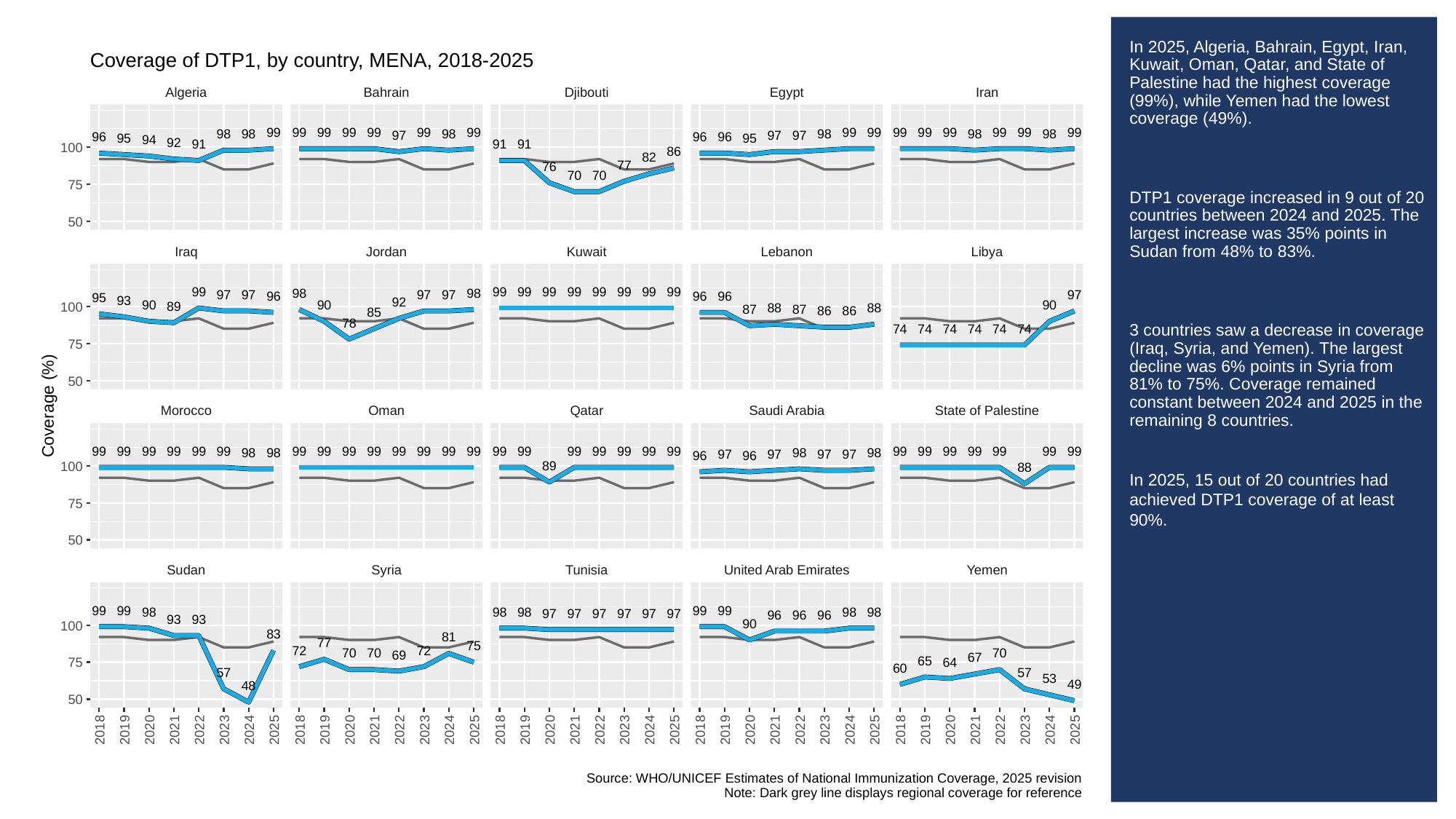

# In 2025, Algeria, Bahrain, Egypt, Iran, Kuwait, Oman, Qatar, and State of Palestine had the highest coverage (99%), while Yemen had the lowest coverage (49%).

DTP1 coverage increased in 9 out of 20 countries between 2024 and 2025. The largest increase was 35% points in Sudan from 48% to 83%.

3 countries saw a decrease in coverage (Iraq, Syria, and Yemen). The largest decline was 6% points in Syria from 81% to 75%. Coverage remained constant between 2024 and 2025 in the remaining 8 countries.

In 2025, 15 out of 20 countries had achieved DTP1 coverage of at least 90%.

Coverage of DTP1, by country, MENA, 2018-2025
Algeria
Bahrain
Djibouti
Egypt
Iran

99
99
99
99
99
99
99
99
99
99
99
99
99
99
99

98
98
98
98
98
98
97
97
97
96
96
96
95
95
94
92
91
91
91
100
86

82

77

76

70
70
75

50

Iraq
Jordan
Kuwait
Lebanon
Libya

99
99
99
99
99
99
99
99
99

98
98
97
97
97
97
97
96
96
96
95
93
92
90
90
90
89
100
88
88
87
87
86
86

85

78

74
74
74
74
74
74

75

50

Coverage (%)
Morocco
Oman
Qatar
Saudi Arabia
State of Palestine

99
99
99
99
99
99
99
99
99
99
99
99
99
99
99
99
99
99
99
99
99
99
99
99
99
99
99
99

98
98
98
98
97
97
97
97
96
96
89
100
88

75

50

Sudan
Syria
Tunisia
United Arab Emirates
Yemen

99
99
99
99

98
98
98
98
98
97
97
97
97
97
97
96
96
96
93
93
90
100

83
81

77
75

72
72
70
70
70
69
67

65
64
75

60
57
57

53
49

48
50

2018
2019
2020
2021
2022
2023
2024
2025
2018
2019
2020
2021
2022
2023
2024
2025
2018
2019
2020
2021
2022
2023
2024
2025
2018
2019
2020
2021
2022
2023
2024
2025
2018
2019
2020
2021
2022
2023
2024
2025
Source: WHO/UNICEF Estimates of National Immunization Coverage, 2025 revision
Note: Dark grey line displays regional coverage for reference